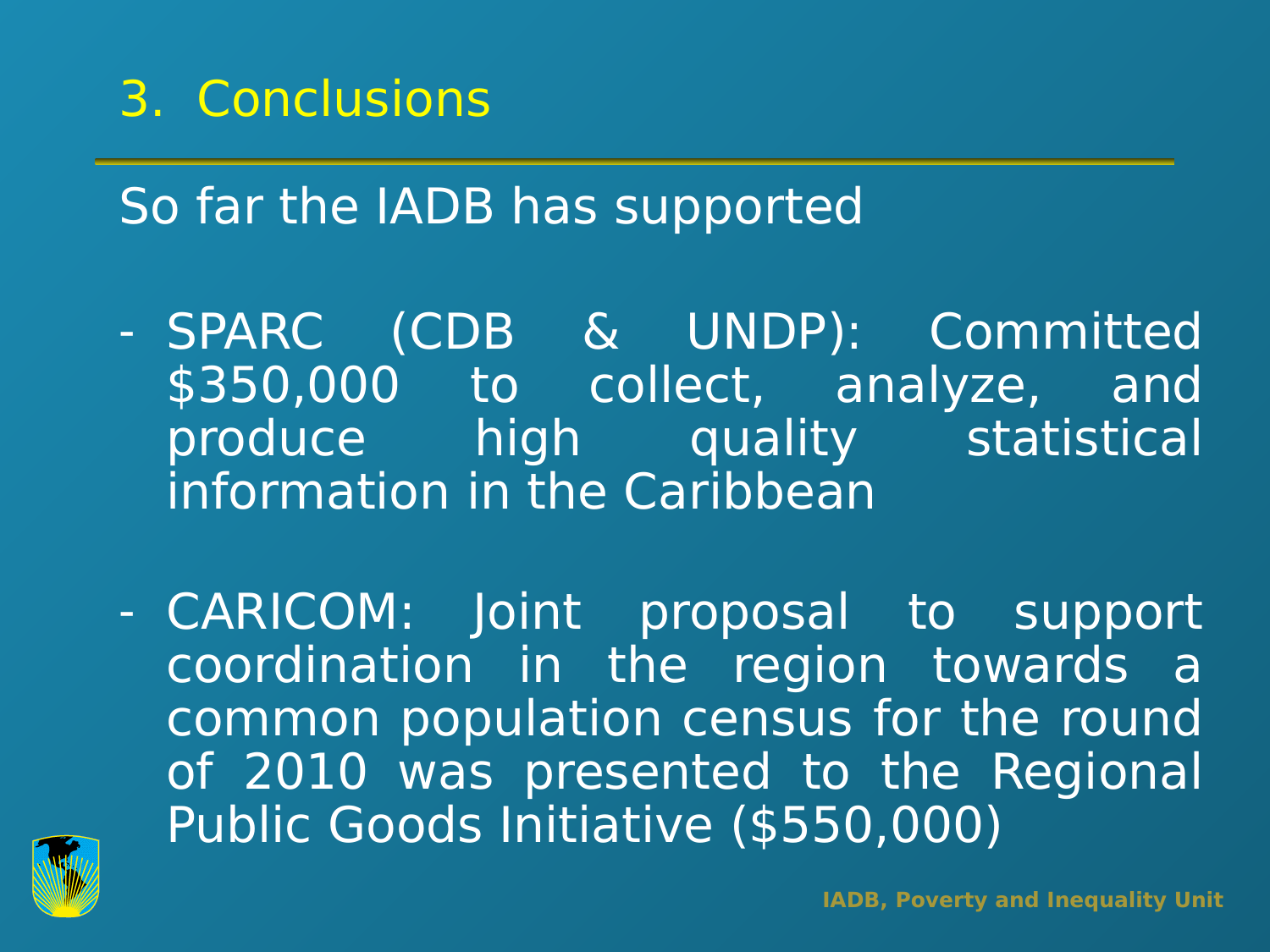

# 3.  Conclusions
So far the IADB has supported

SPARC (CDB & UNDP): Committed $350,000 to collect, analyze, and produce high quality statistical information in the Caribbean

CARICOM: Joint proposal to support coordination in the region towards a common population census for the round of 2010 was presented to the Regional Public Goods Initiative ($550,000)